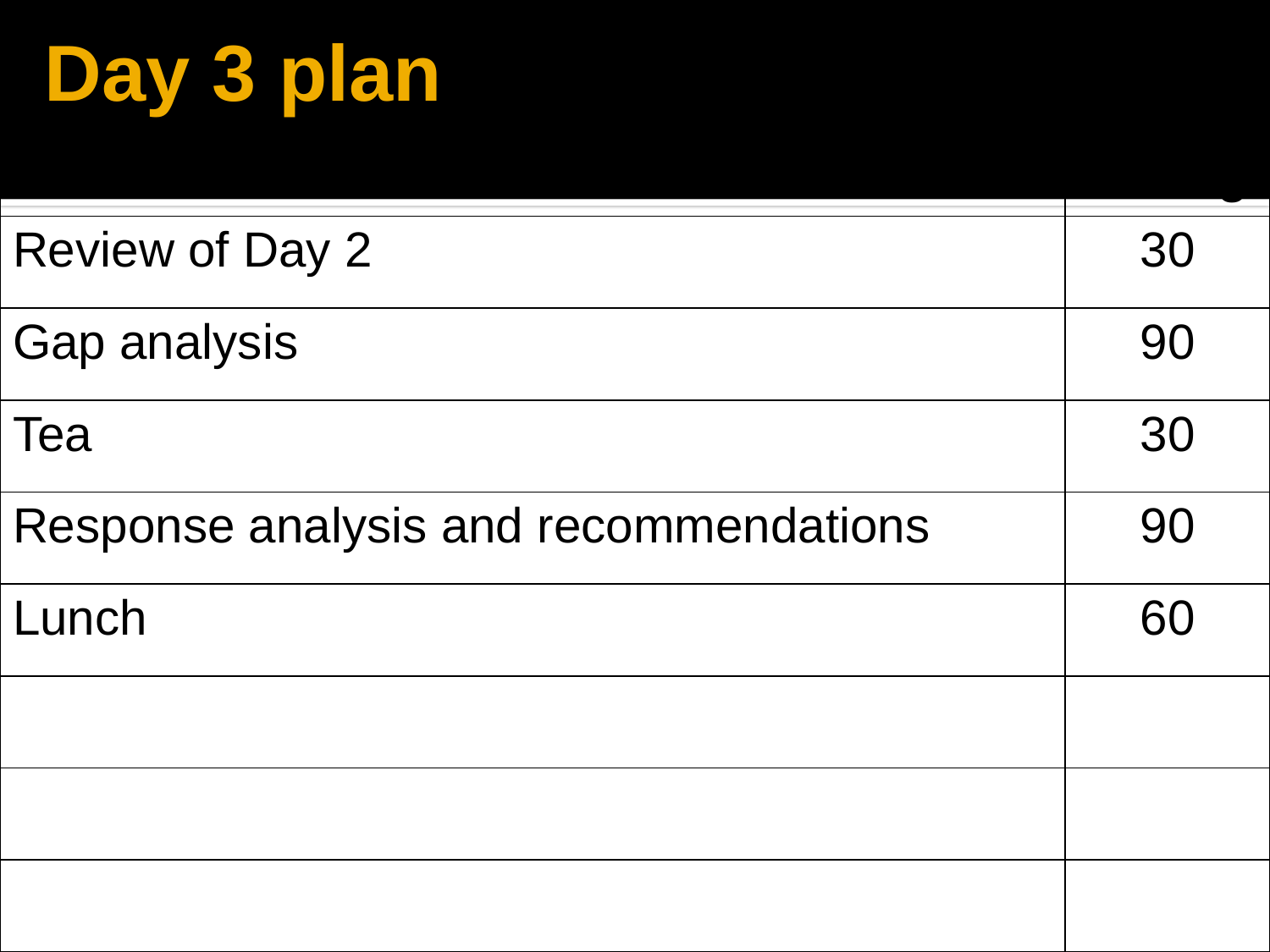

# Day 3 plan
| Session | Timing |
| --- | --- |
| Review of Day 2 | 30 |
| Gap analysis | 90 |
| Tea | 30 |
| Response analysis and recommendations | 90 |
| Lunch | 60 |
|  |  |
|  |  |
|  |  |